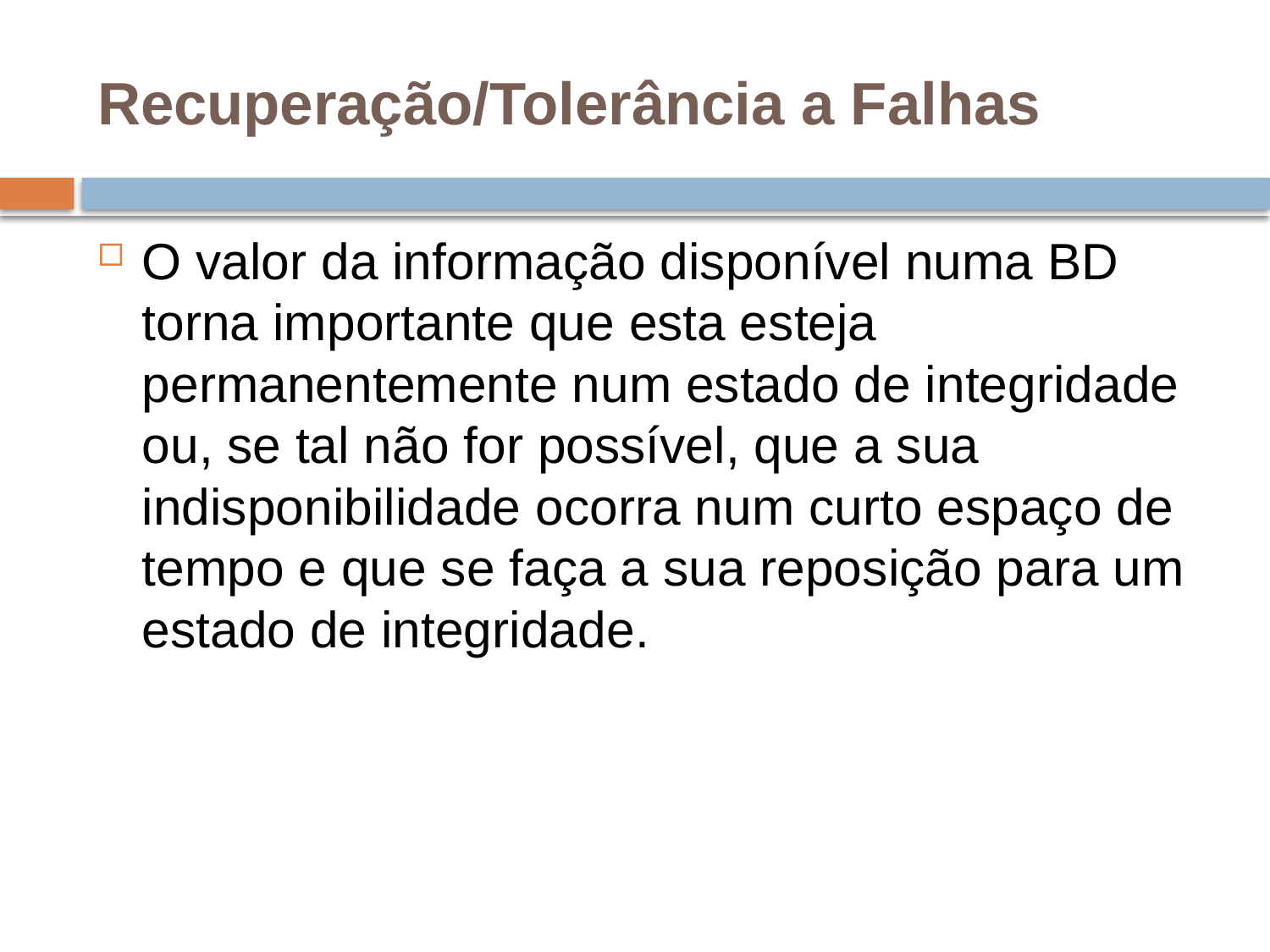

# Recuperação/Tolerância a Falhas
O valor da informação disponível numa BD torna importante que esta esteja permanentemente num estado de integridade ou, se tal não for possível, que a sua indisponibilidade ocorra num curto espaço de tempo e que se faça a sua reposição para um estado de integridade.